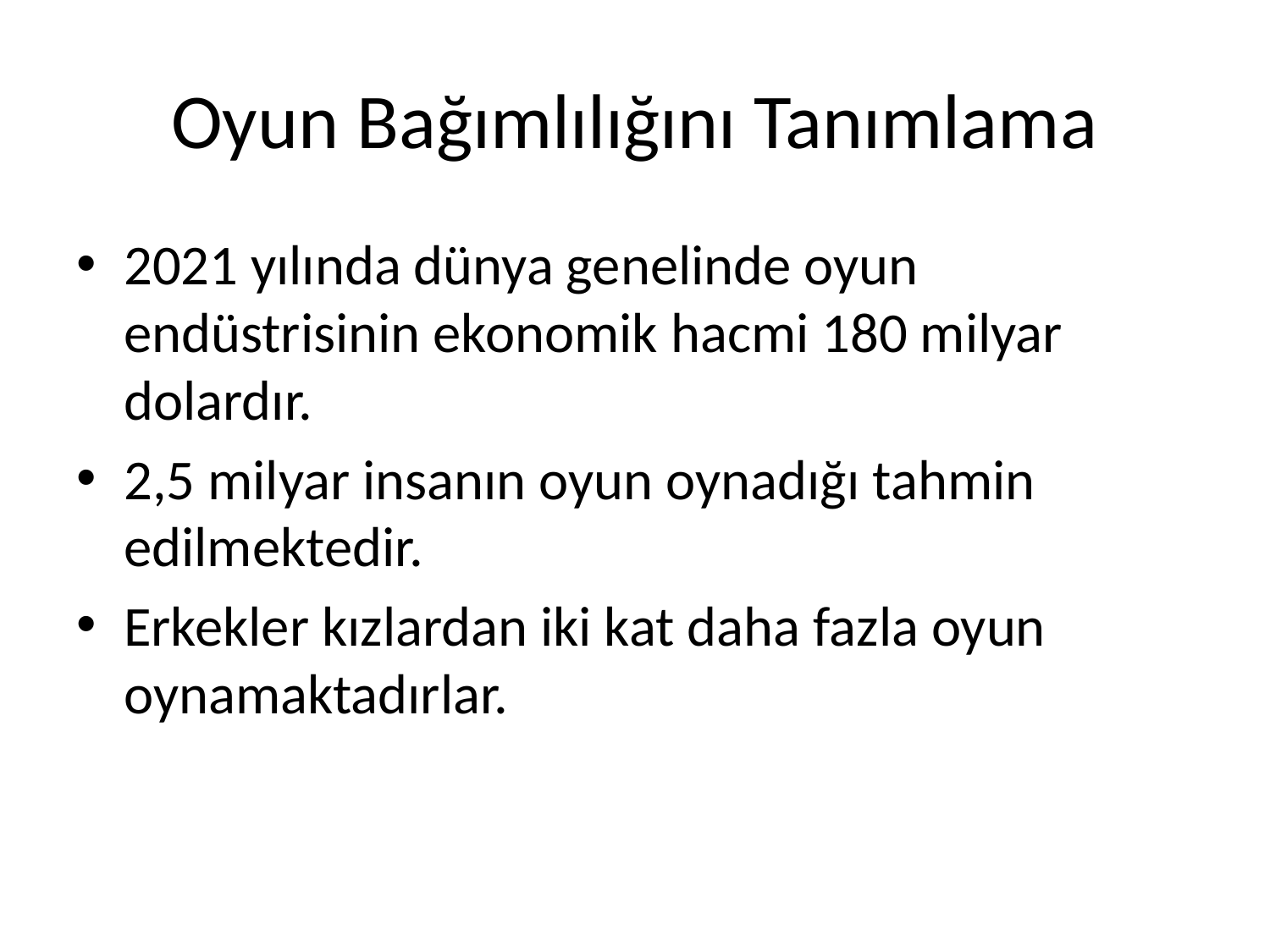

# Oyun Bağımlılığını Tanımlama
2021 yılında dünya genelinde oyun endüstrisinin ekonomik hacmi 180 milyar dolardır.
2,5 milyar insanın oyun oynadığı tahmin edilmektedir.
Erkekler kızlardan iki kat daha fazla oyun oynamaktadırlar.